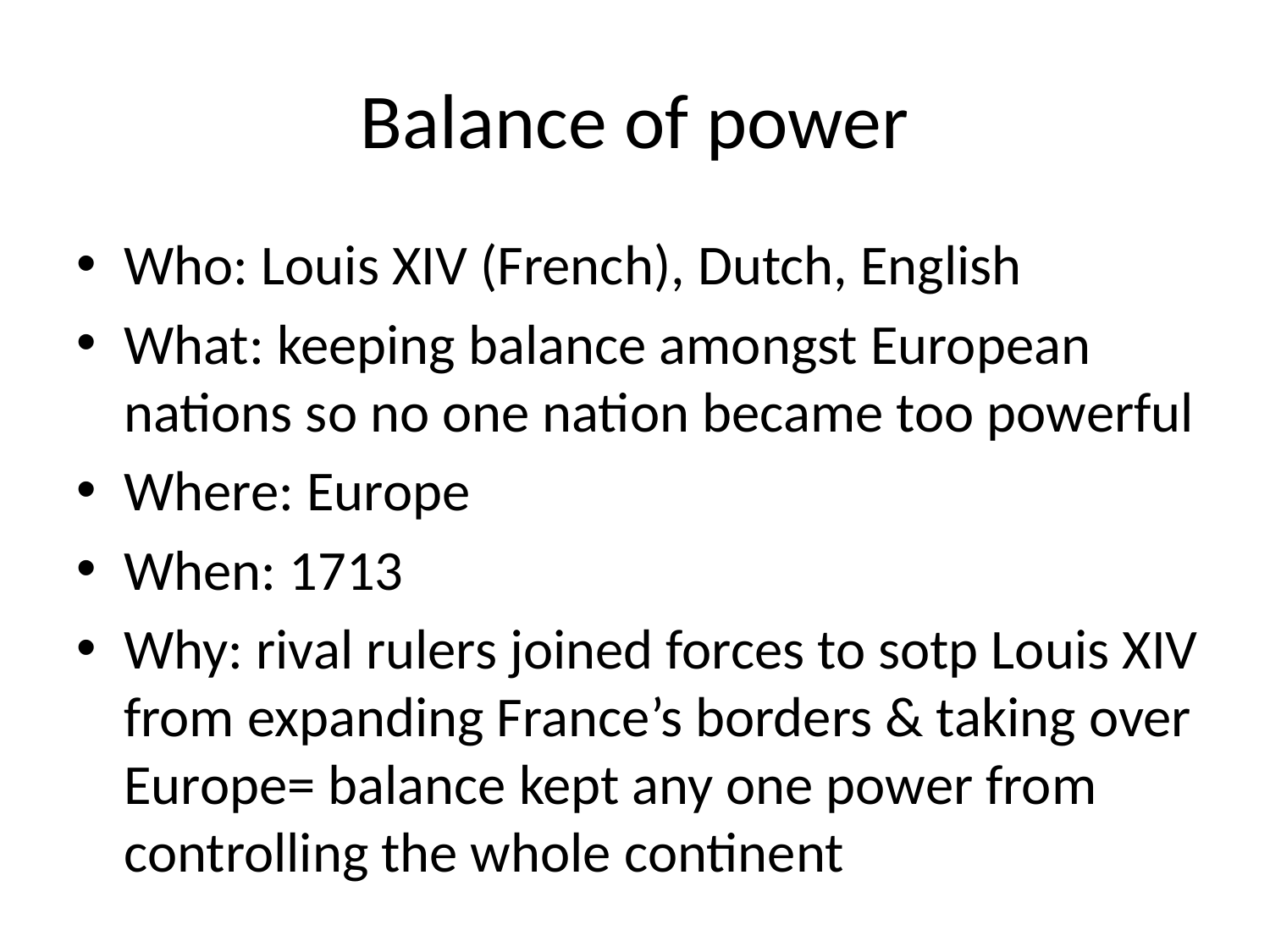

# Balance of power
Who: Louis XIV (French), Dutch, English
What: keeping balance amongst European nations so no one nation became too powerful
Where: Europe
When: 1713
Why: rival rulers joined forces to sotp Louis XIV from expanding France’s borders & taking over Europe= balance kept any one power from controlling the whole continent